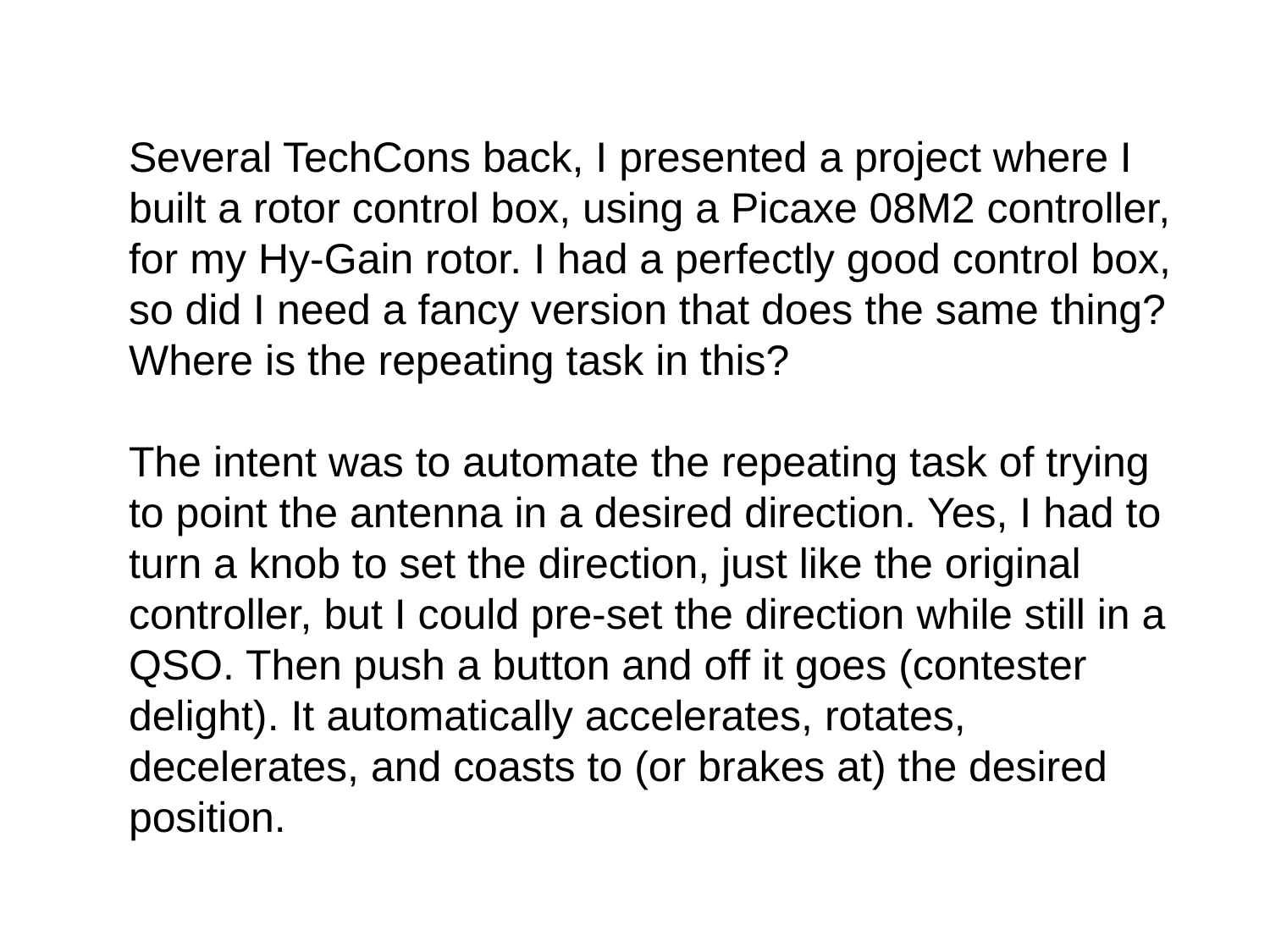

Several TechCons back, I presented a project where I built a rotor control box, using a Picaxe 08M2 controller, for my Hy-Gain rotor. I had a perfectly good control box, so did I need a fancy version that does the same thing? Where is the repeating task in this?

The intent was to automate the repeating task of trying to point the antenna in a desired direction. Yes, I had to turn a knob to set the direction, just like the original controller, but I could pre-set the direction while still in a QSO. Then push a button and off it goes (contester delight). It automatically accelerates, rotates, decelerates, and coasts to (or brakes at) the desired position.